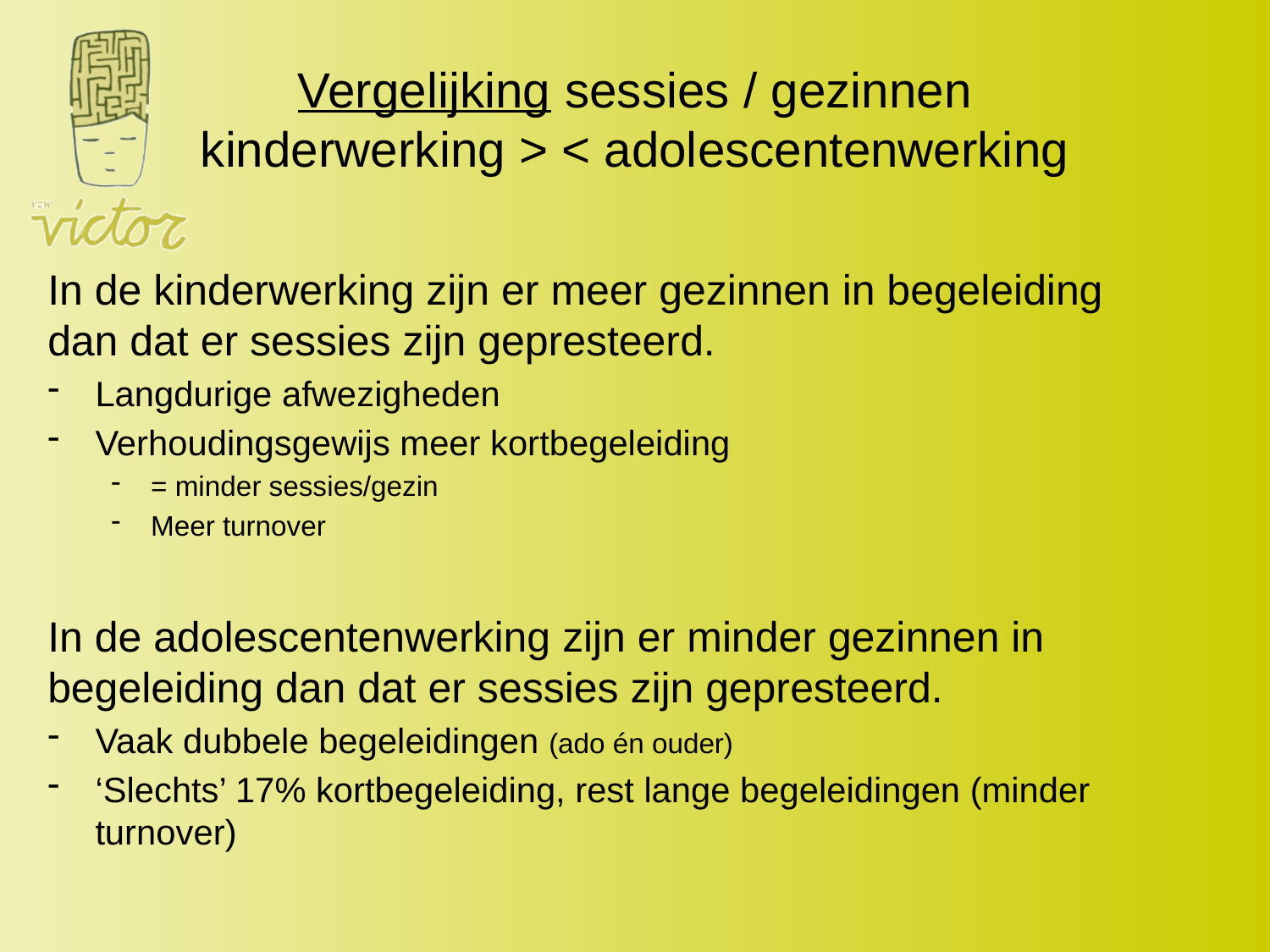

# Vergelijking sessies / gezinnen kinderwerking > < adolescentenwerking
In de kinderwerking zijn er meer gezinnen in begeleiding dan dat er sessies zijn gepresteerd.
Langdurige afwezigheden
Verhoudingsgewijs meer kortbegeleiding
= minder sessies/gezin
Meer turnover

In de adolescentenwerking zijn er minder gezinnen in begeleiding dan dat er sessies zijn gepresteerd.
Vaak dubbele begeleidingen (ado én ouder)
‘Slechts’ 17% kortbegeleiding, rest lange begeleidingen (minder turnover)

Reden: